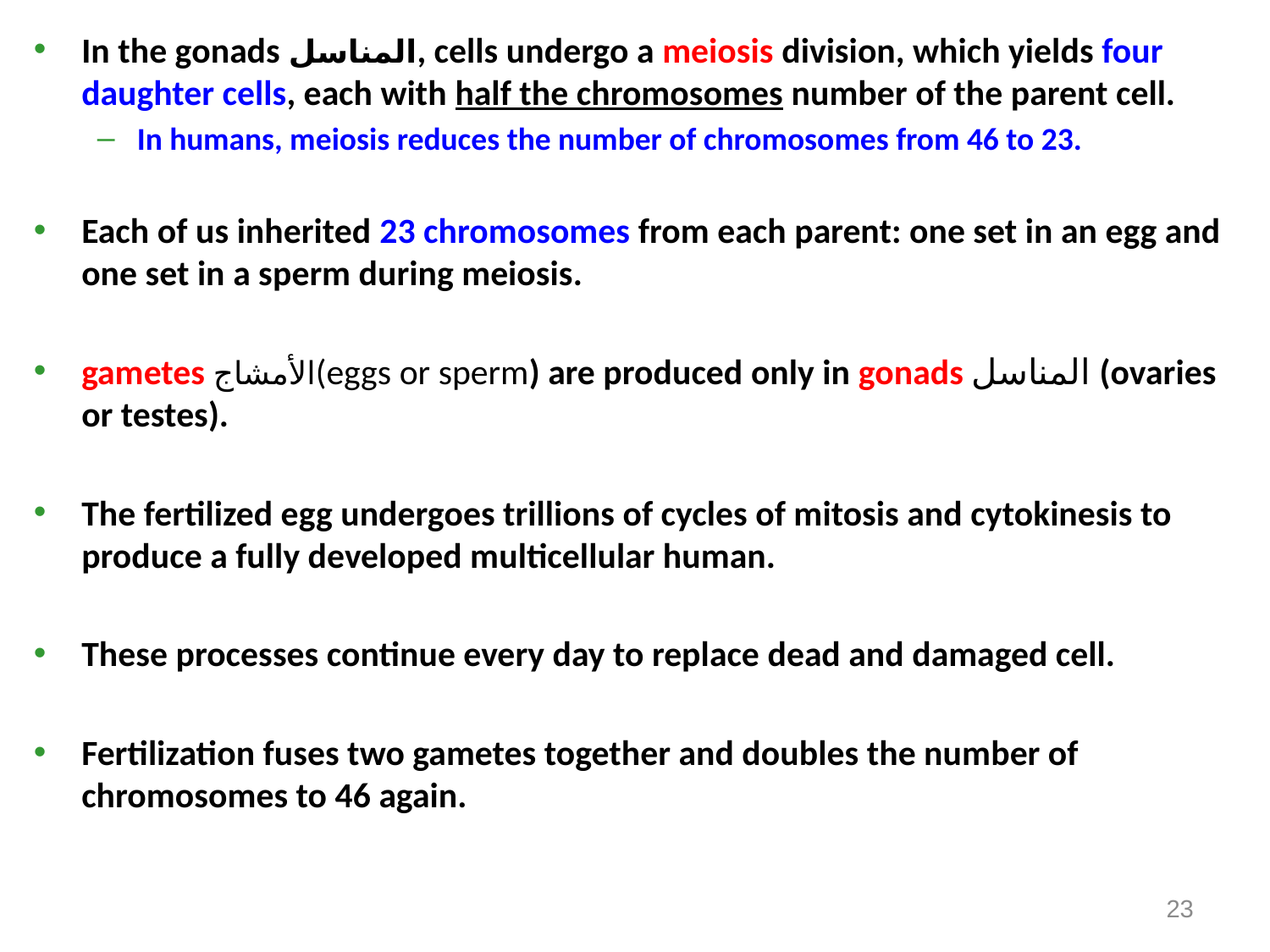

In the gonads المناسل, cells undergo a meiosis division, which yields four daughter cells, each with half the chromosomes number of the parent cell.
In humans, meiosis reduces the number of chromosomes from 46 to 23.

Each of us inherited 23 chromosomes from each parent: one set in an egg and one set in a sperm during meiosis.

gametes الأمشاج(eggs or sperm) are produced only in gonads المناسل (ovaries or testes).

The fertilized egg undergoes trillions of cycles of mitosis and cytokinesis to produce a fully developed multicellular human.

These processes continue every day to replace dead and damaged cell.

Fertilization fuses two gametes together and doubles the number of chromosomes to 46 again.
23